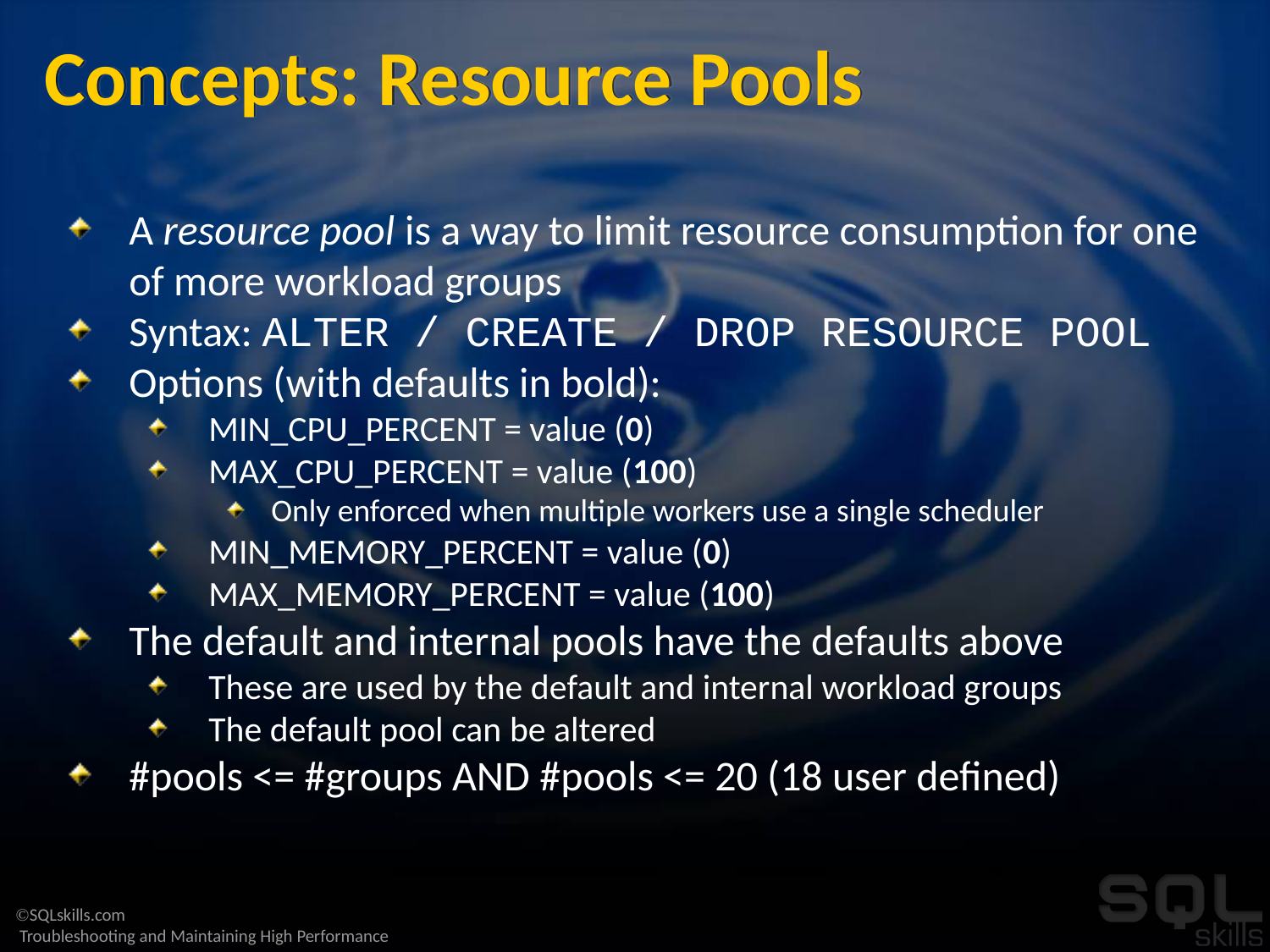

# Concepts: Resource Pools
A resource pool is a way to limit resource consumption for one of more workload groups
Syntax: ALTER / CREATE / DROP RESOURCE POOL
Options (with defaults in bold):
MIN_CPU_PERCENT = value (0)
MAX_CPU_PERCENT = value (100)
Only enforced when multiple workers use a single scheduler
MIN_MEMORY_PERCENT = value (0)
MAX_MEMORY_PERCENT = value (100)
The default and internal pools have the defaults above
These are used by the default and internal workload groups
The default pool can be altered
#pools <= #groups AND #pools <= 20 (18 user defined)